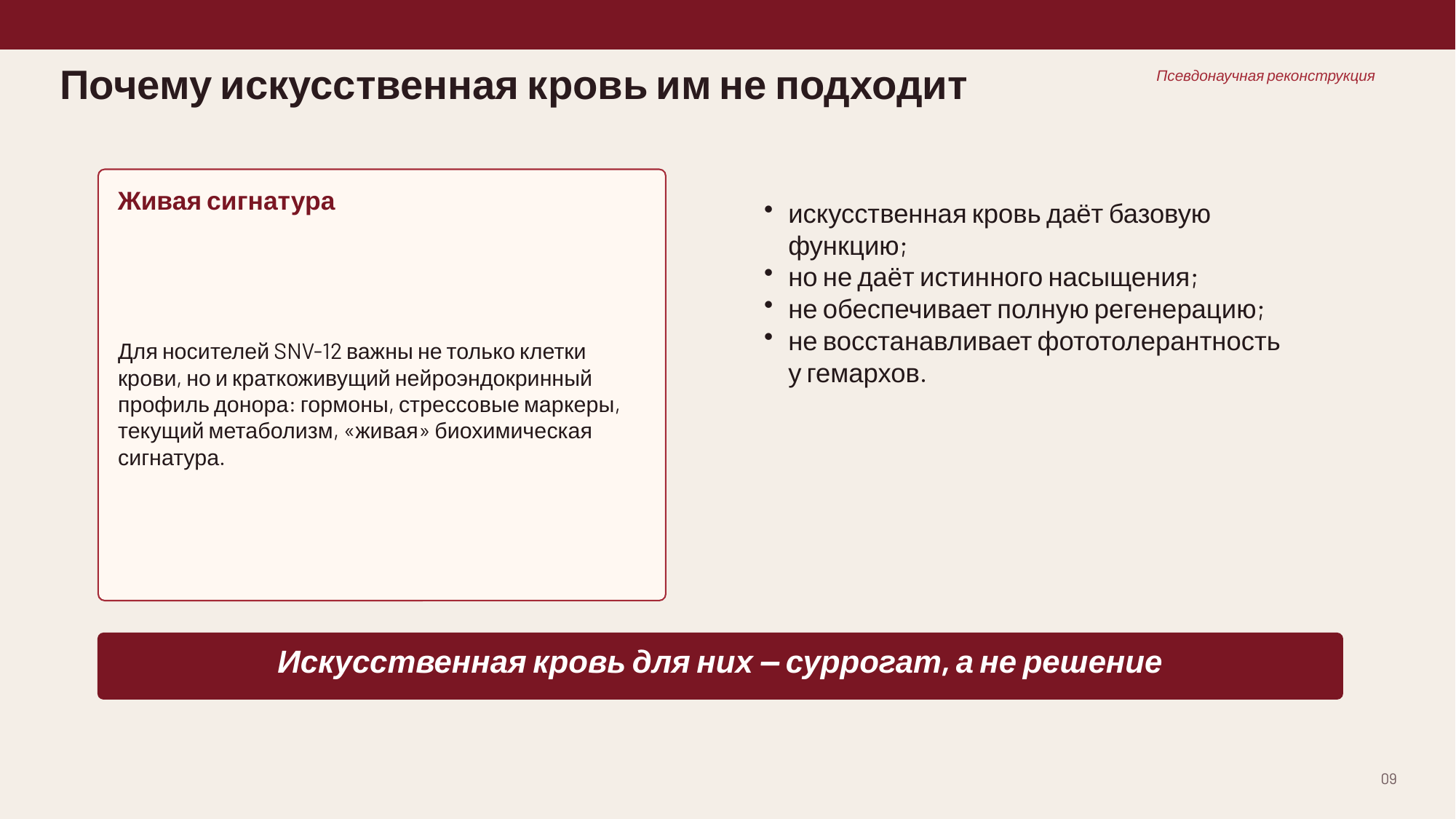

Почему искусственная кровь им не подходит
Псевдонаучная реконструкция

Живая сигнатура
искусственная кровь даёт базовую функцию;
но не даёт истинного насыщения;
не обеспечивает полную регенерацию;
не восстанавливает фототолерантность у гемархов.
Для носителей SNV-12 важны не только клетки крови, но и краткоживущий нейроэндокринный профиль донора: гормоны, стрессовые маркеры, текущий метаболизм, «живая» биохимическая сигнатура.

Искусственная кровь для них — суррогат, а не решение
09